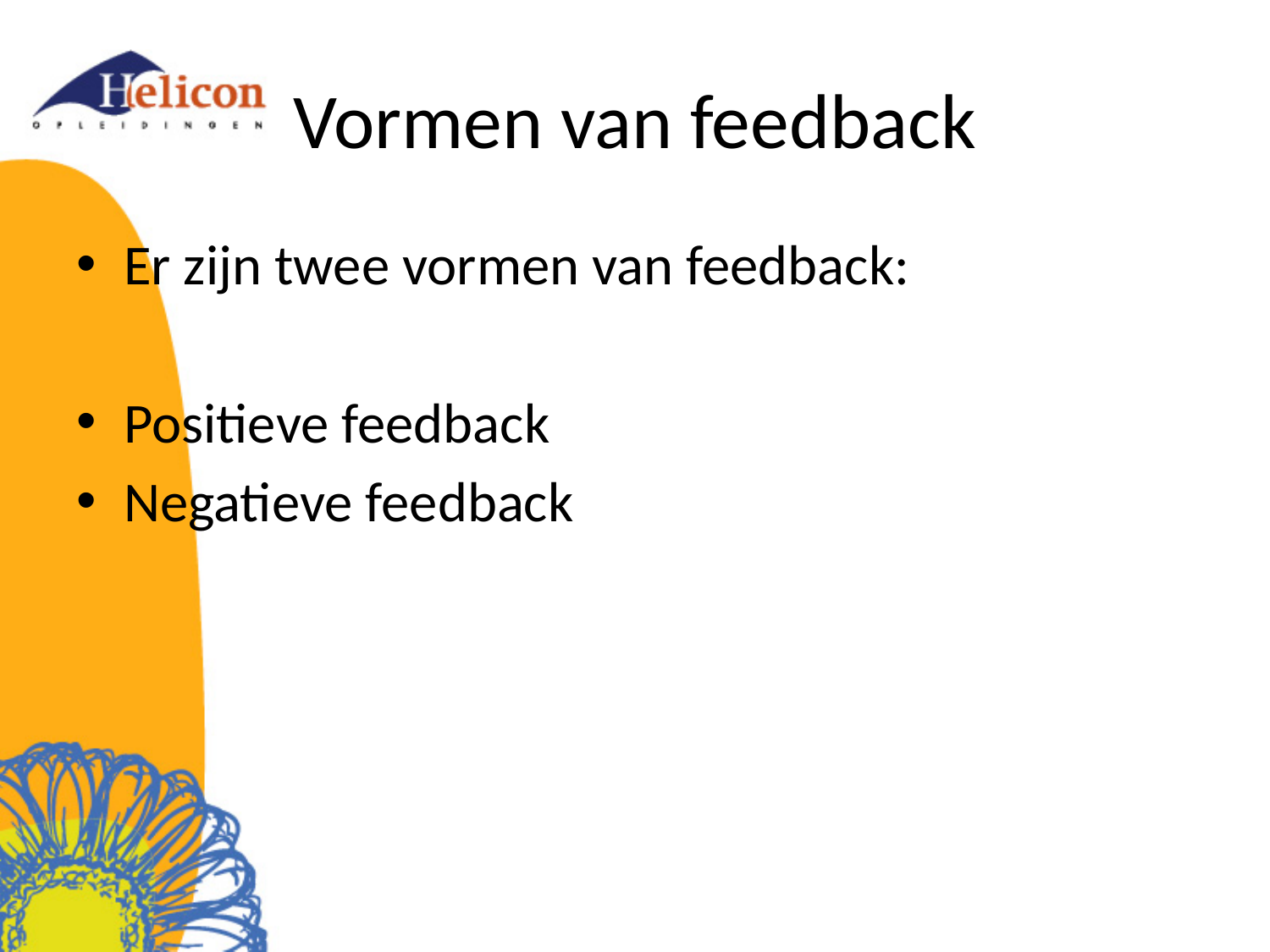

# Vormen van feedback
Er zijn twee vormen van feedback:

Positieve feedback
Negatieve feedback